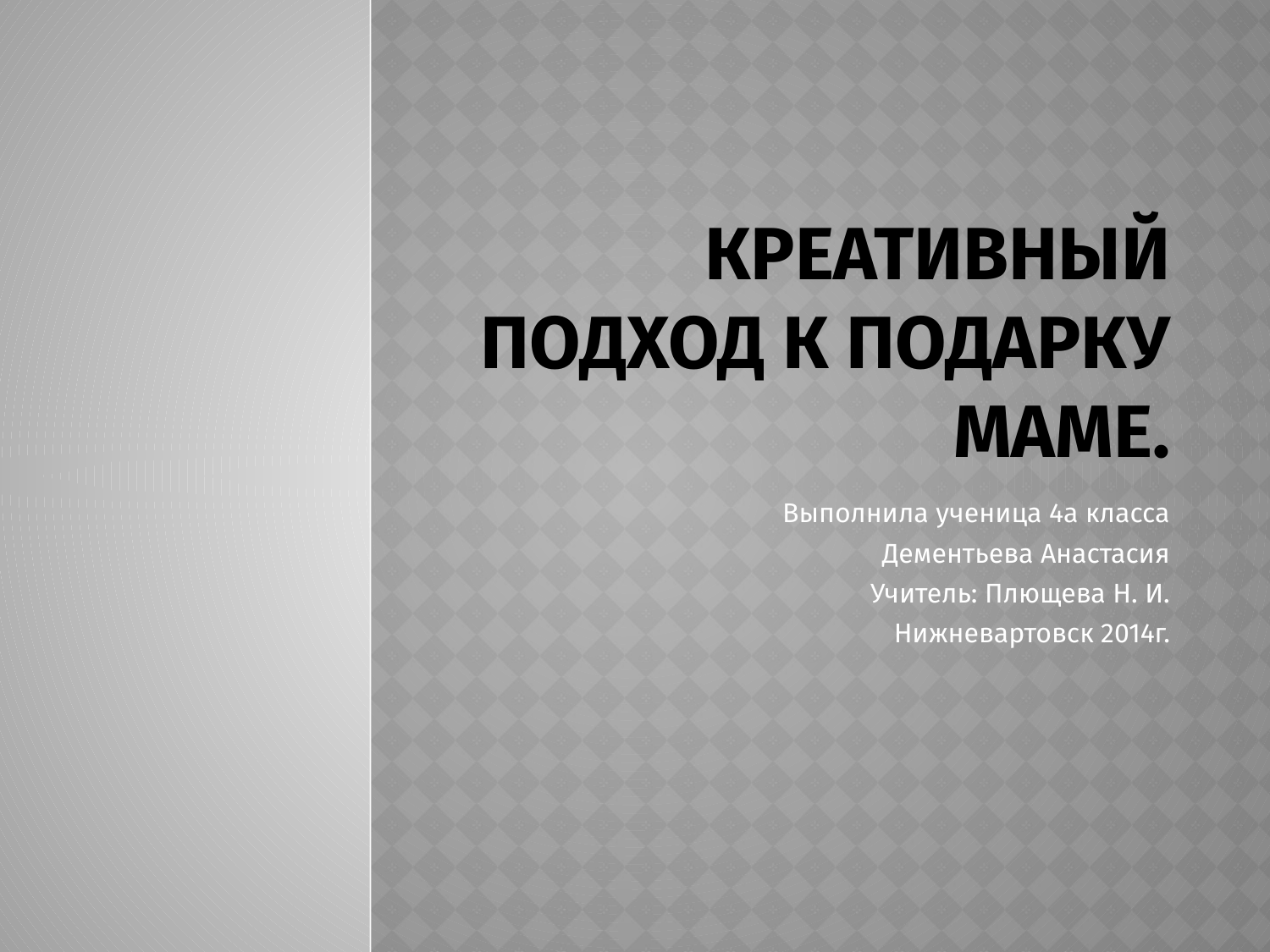

# Креативный подход к подарку маме.
Выполнила ученица 4а класса
Дементьева Анастасия
Учитель: Плющева Н. И.
Нижневартовск 2014г.